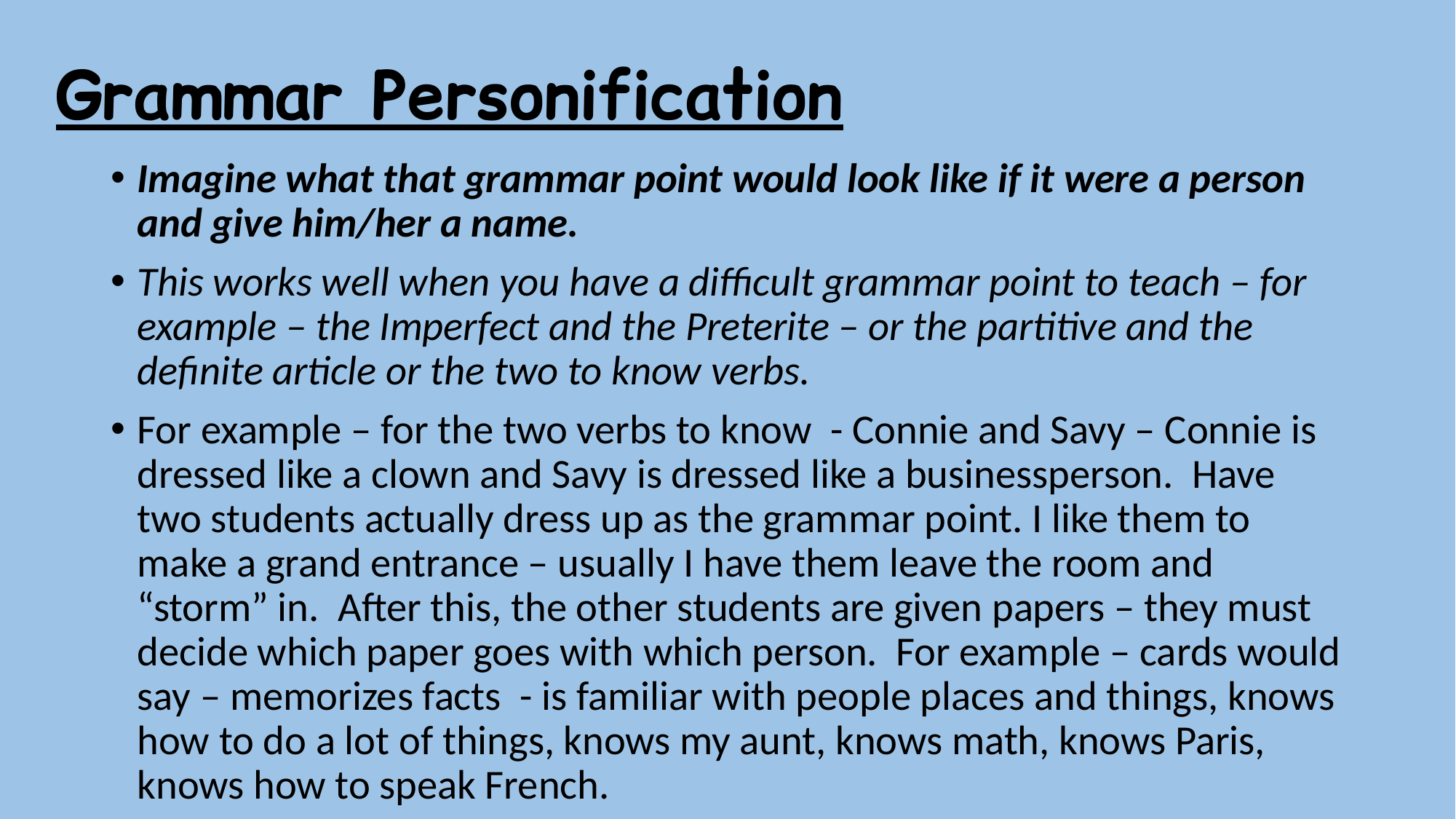

# Grammar Personification
Imagine what that grammar point would look like if it were a person and give him/her a name.
This works well when you have a difficult grammar point to teach – for example – the Imperfect and the Preterite – or the partitive and the definite article or the two to know verbs.
For example – for the two verbs to know  - Connie and Savy – Connie is dressed like a clown and Savy is dressed like a businessperson.  Have two students actually dress up as the grammar point. I like them to make a grand entrance – usually I have them leave the room and “storm” in.  After this, the other students are given papers – they must decide which paper goes with which person.  For example – cards would say – memorizes facts  - is familiar with people places and things, knows how to do a lot of things, knows my aunt, knows math, knows Paris, knows how to speak French.